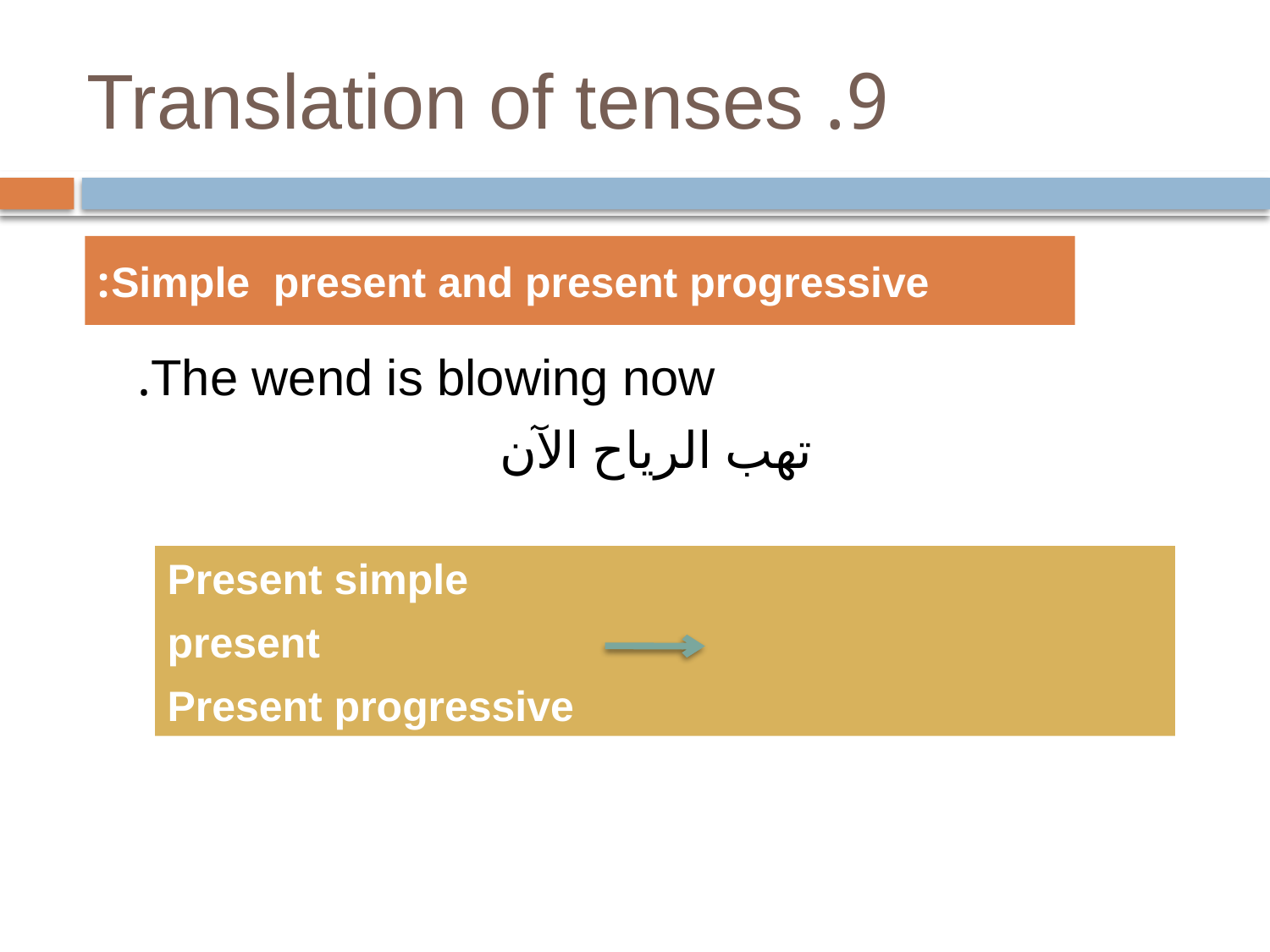

# 9. Translation of tenses
Simple  present and present progressive:
The wend is blowing now.
تهب الرياح الآن
Present simple
		                                                  present
Present progressive